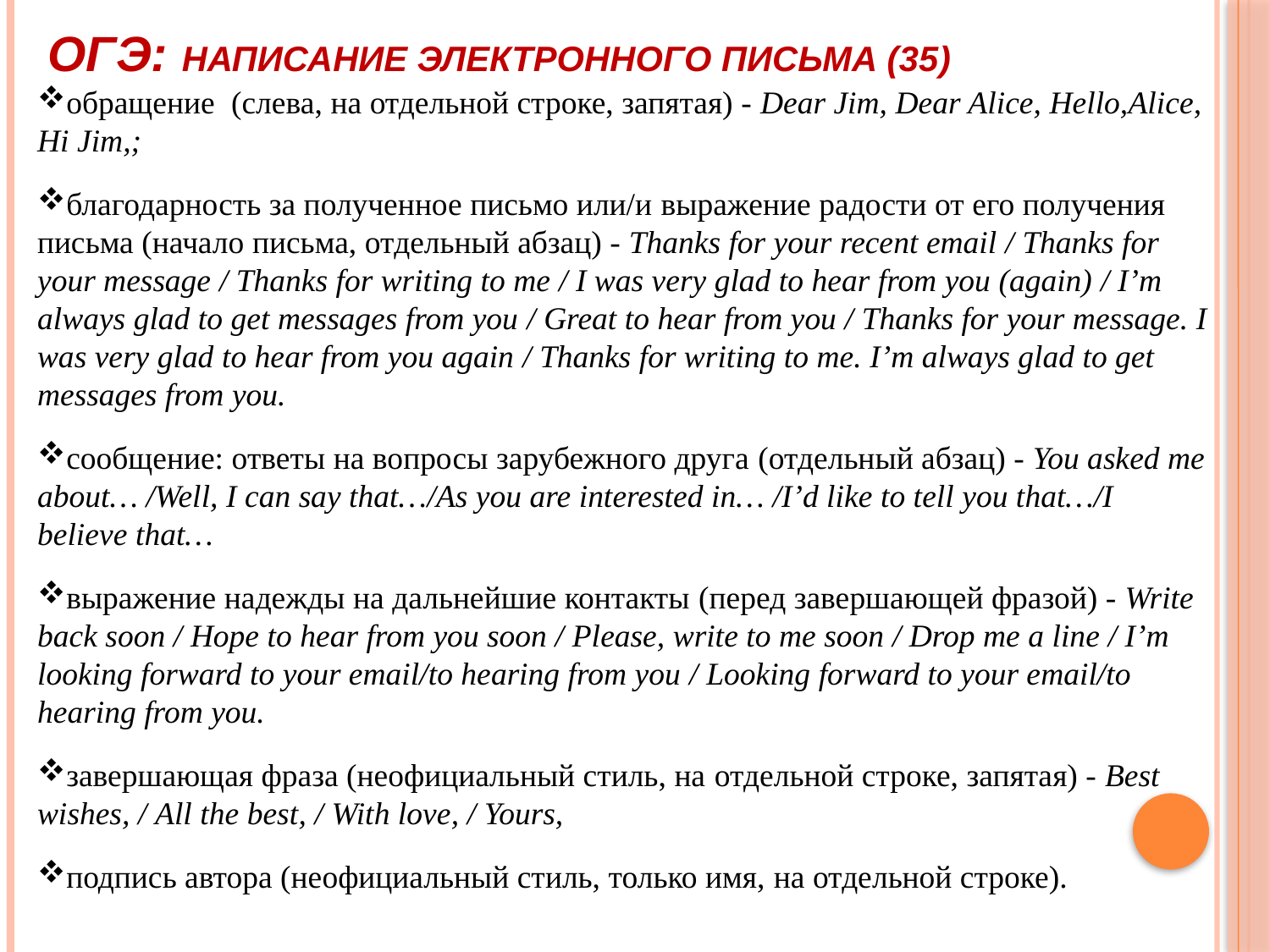

ОГЭ: НАПИСАНИЕ ЭЛЕКТРОННОГО ПИСЬМА (35)
обращение  (слева, на отдельной строке, запятая) - Dear Jim, Dear Alice, Hello,Alice, Hi Jim,;

благодарность за полученное письмо или/и выражение радости от его получения письма (начало письма, отдельный абзац) - Thanks for your recent email / Thanks for your message / Thanks for writing to me / I was very glad to hear from you (again) / I’m always glad to get messages from you / Great to hear from you / Thanks for your message. I was very glad to hear from you again / Thanks for writing to me. I’m always glad to get messages from you.

сообщение: ответы на вопросы зарубежного друга (отдельный абзац) - You asked me about… /Well, I can say that…/As you are interested in… /I’d like to tell you that…/I believe that…

выражение надежды на дальнейшие контакты (перед завершающей фразой) - Write back soon / Hope to hear from you soon / Please, write to me soon / Drop me a line / I’m looking forward to your email/to hearing from you / Looking forward to your email/to hearing from you.

завершающая фраза (неофициальный стиль, на отдельной строке, запятая) - Best wishes, / All the best, / With love, / Yours,

подпись автора (неофициальный стиль, только имя, на отдельной строке).